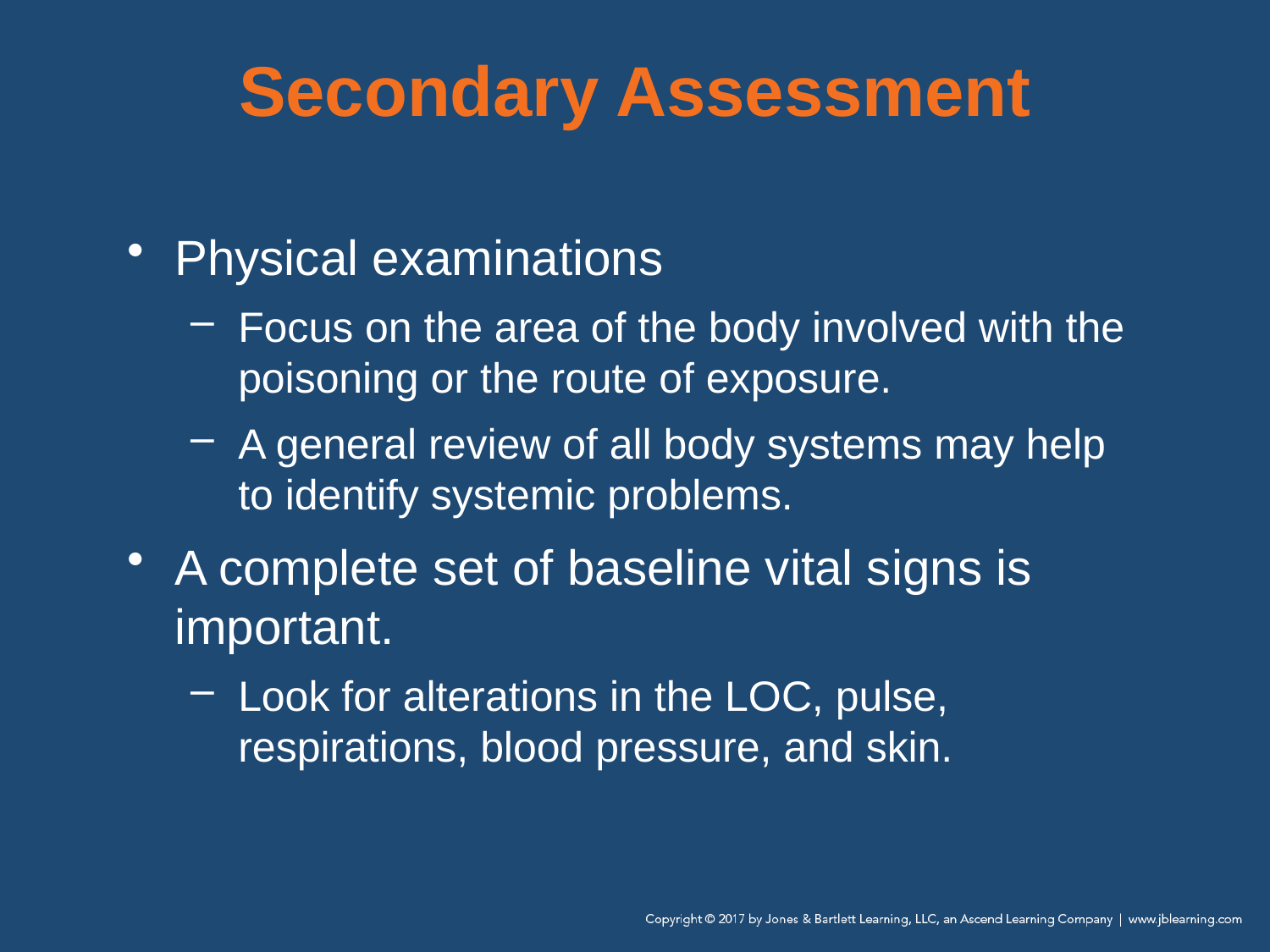

# Secondary Assessment
Physical examinations
Focus on the area of the body involved with the poisoning or the route of exposure.
A general review of all body systems may help to identify systemic problems.
A complete set of baseline vital signs is important.
Look for alterations in the LOC, pulse, respirations, blood pressure, and skin.